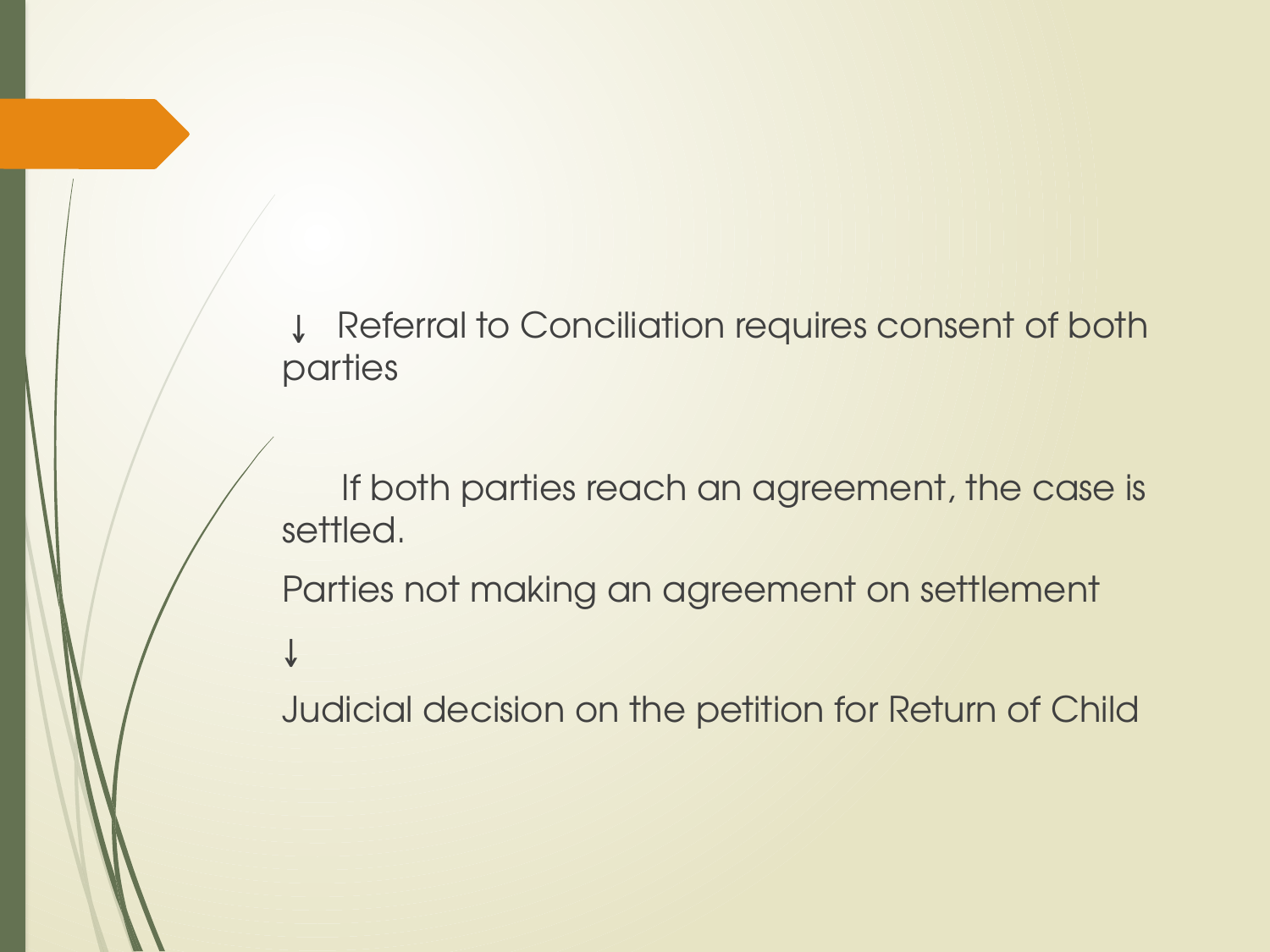

#
 ↓   Referral to Conciliation requires consent of both parties

　  If both parties reach an agreement, the case is settled.
Parties not making an agreement on settlement
↓
Judicial decision on the petition for Return of Child